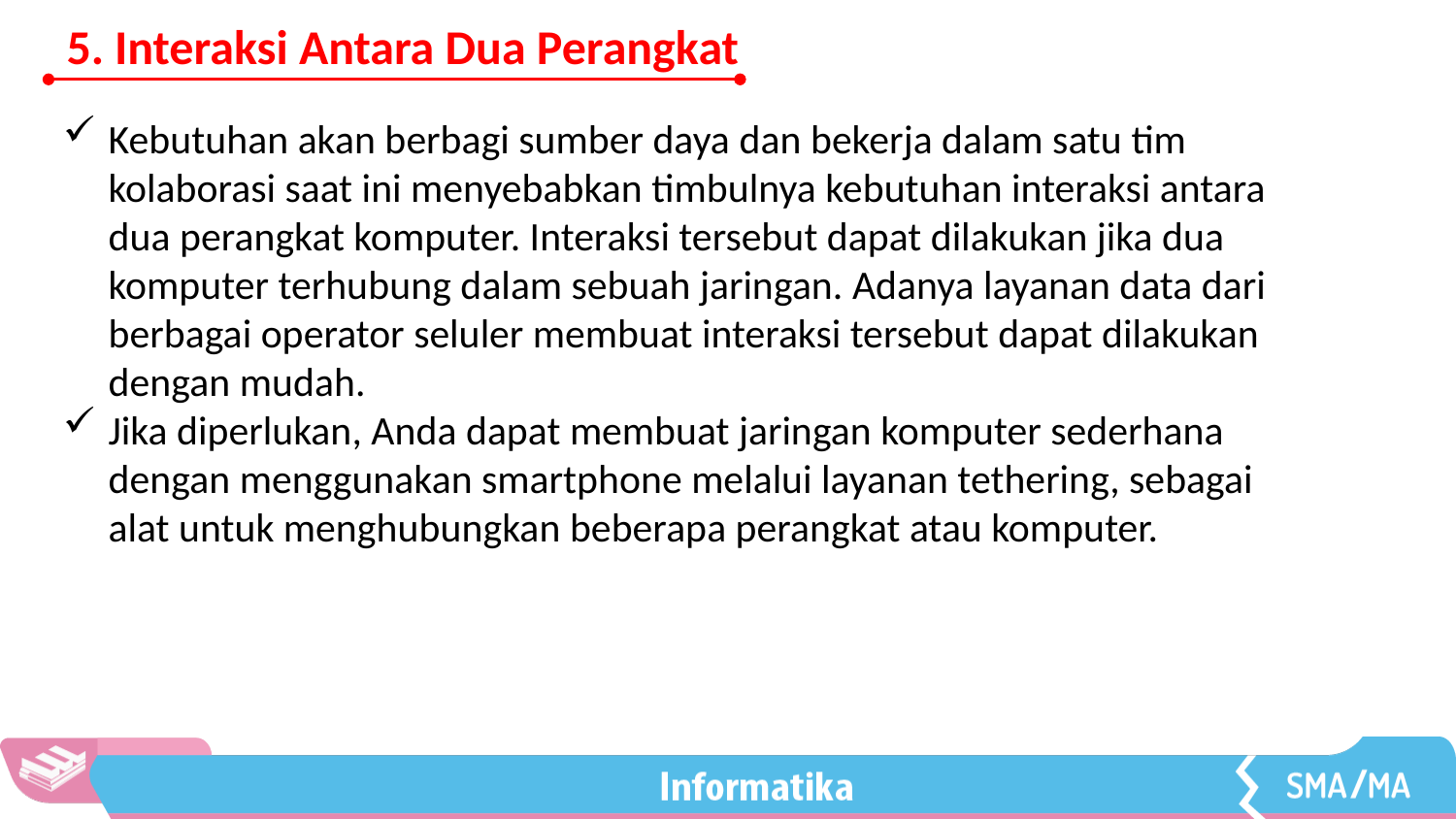

5. Interaksi Antara Dua Perangkat
6.	Interaksi Antara Dua Perangkat
Kebutuhan akan berbagi sumber daya dan bekerja dalam satu tim kolaborasi saat ini menyebabkan timbulnya kebutuhan interaksi antara dua perangkat komputer. Interaksi tersebut dapat dilakukan jika dua komputer terhubung dalam sebuah jaringan. Adanya layanan data dari berbagai operator seluler membuat interaksi tersebut dapat dilakukan dengan mudah.
Jika diperlukan, Anda dapat membuat jaringan komputer sederhana dengan menggunakan smartphone melalui layanan tethering, sebagai alat untuk menghubungkan beberapa perangkat atau komputer.
Kebutuhan akan berbagi sumber daya dan bekerja dalam satu tim kolaborasi saat ini menyebabkan timbulnya kebutuhan interaksi antara dua perangkat komputer. Interaksi tersebut dapat dilakukan jika dua komputer terhubung dalam sebuah jaringan. Adanya layanan data dari berbagai operator seluler membuat interaksi tersebut dapat dilakukan dengan mudah.
Jika diperlukan, Anda dapat membuat jaringan komputer sederhana dengan menggunakan smartphone melalui layanan tethering, sebagai alat untuk menghubungkan beberapa perangkat atau komputer.